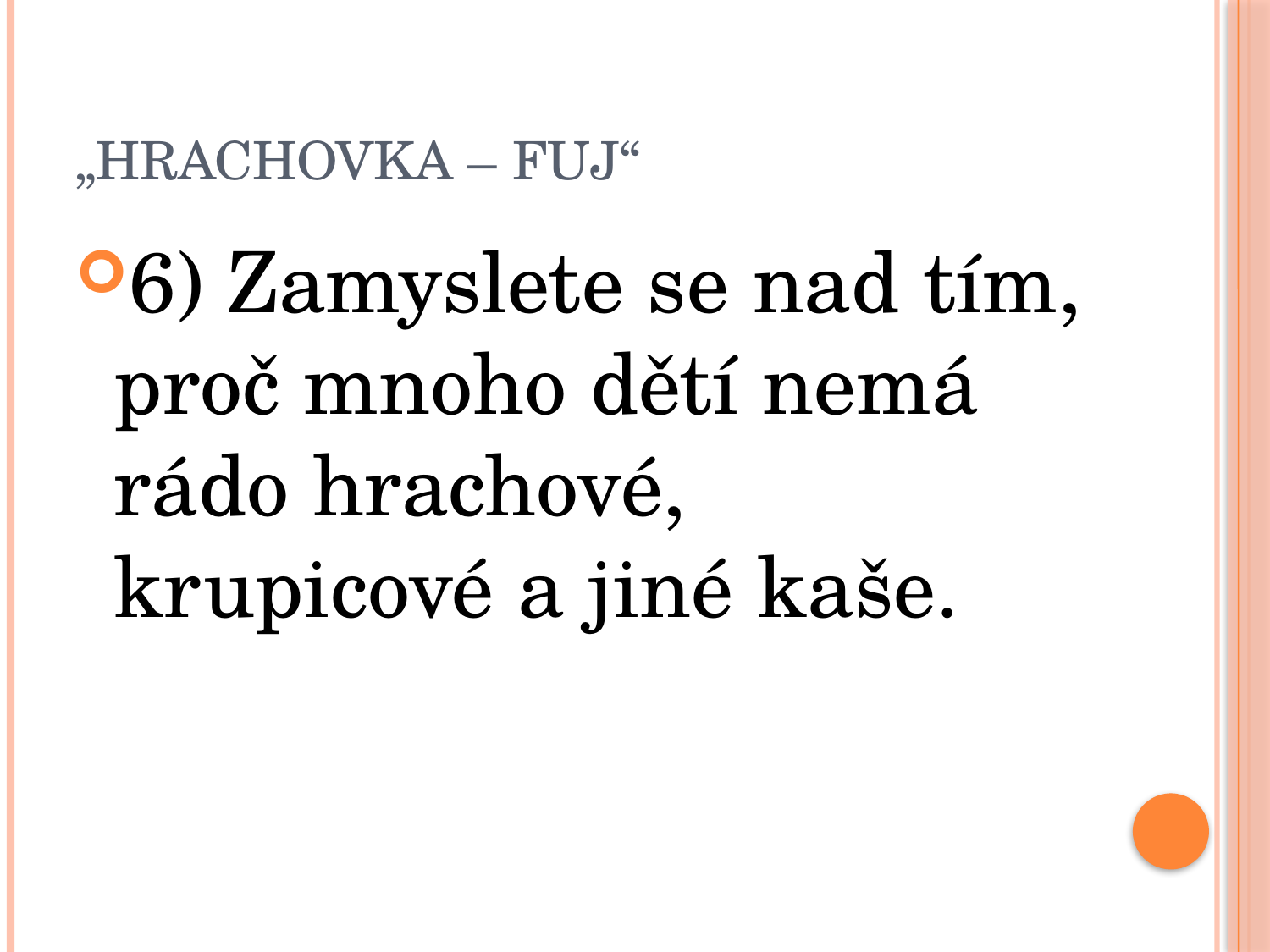

# „hrachovka – fuj“
6) Zamyslete se nad tím, proč mnoho dětí nemá rádo hrachové, krupicové a jiné kaše.